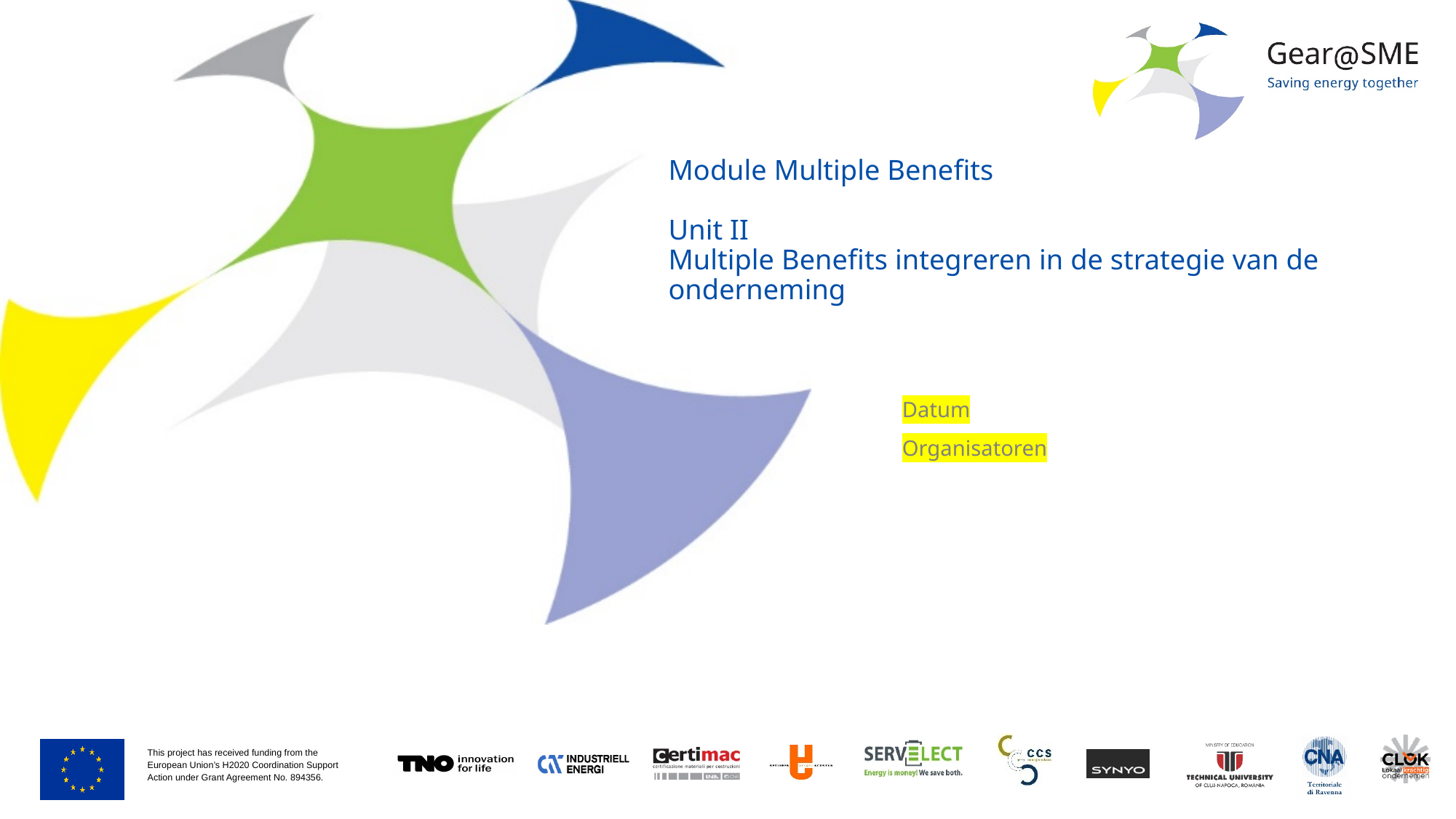

# Module Multiple Benefits Unit II Multiple Benefits integreren in de strategie van de onderneming
Datum
Organisatoren